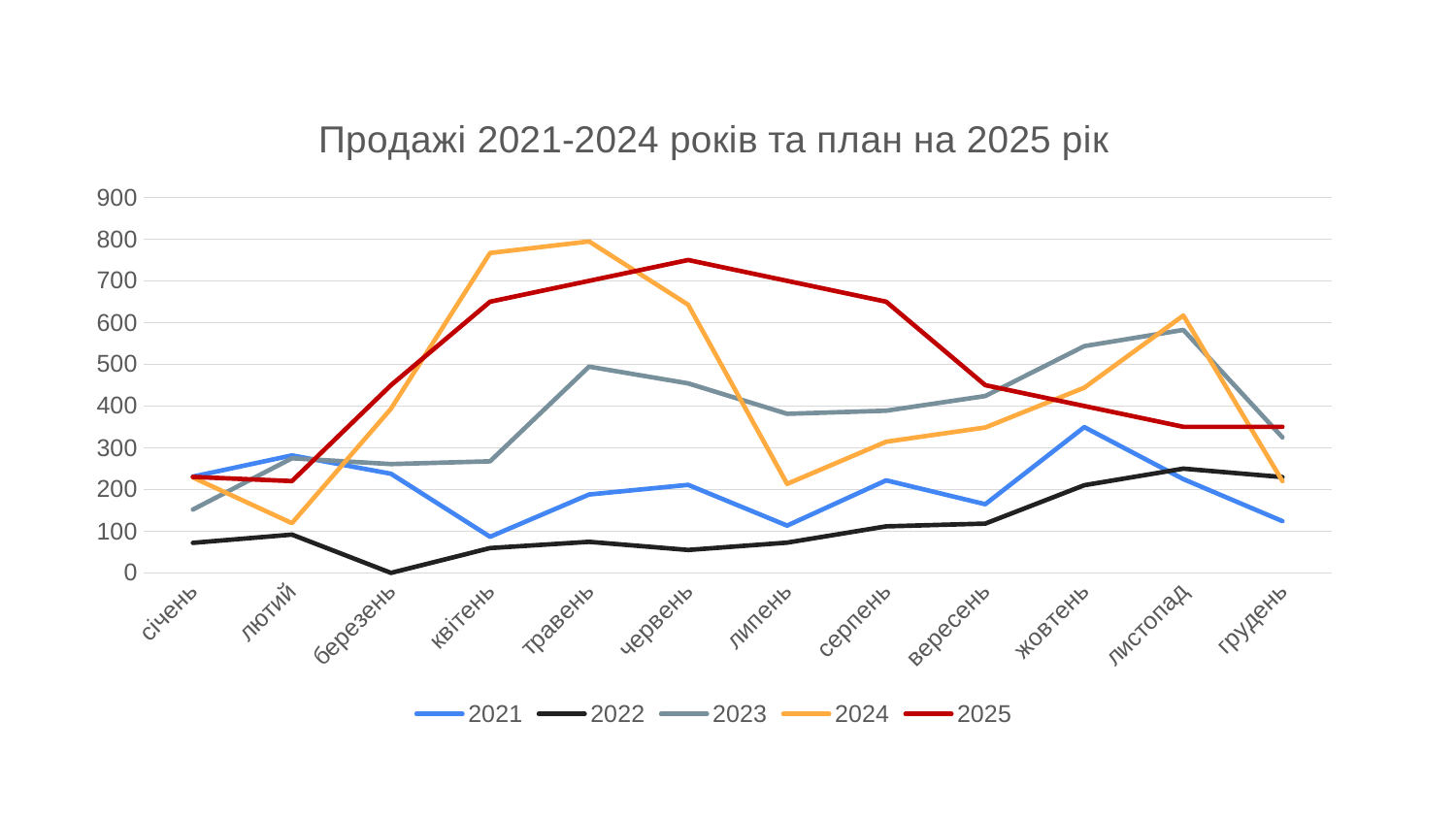

### Chart: Продажі 2021-2024 років та план на 2025 рік

| Category | 2021 | 2022 | 2023 | 2024 | 2025 |
|---|---|---|---|---|---|
| січень | 230.7 | 71.9 | 151.7 | 228.6 | 230.0 |
| лютий | 281.5 | 91.7 | 274.6 | 119.2 | 220.0 |
| березень | 237.5 | 0.0 | 260.7 | 393.5 | 450.0 |
| квітень | 86.4 | 59.4 | 267.4 | 766.7 | 650.0 |
| травень | 187.8 | 74.4 | 494.4 | 794.4 | 700.0 |
| червень | 210.9 | 54.8 | 454.3 | 642.7 | 750.0 |
| липень | 113.2 | 72.5 | 381.2 | 213.2 | 700.0 |
| серпень | 221.8 | 111.4 | 388.6 | 314.3 | 650.0 |
| вересень | 164.5 | 118.0 | 423.9 | 348.4 | 450.0 |
| жовтень | 349.3 | 210.0 | 543.5 | 444.0 | 400.0 |
| листопад | 224.6 | 249.8 | 582.4 | 616.9 | 350.0 |
| грудень | 124.0 | 229.5 | 324.8 | 220.0 | 350.0 |